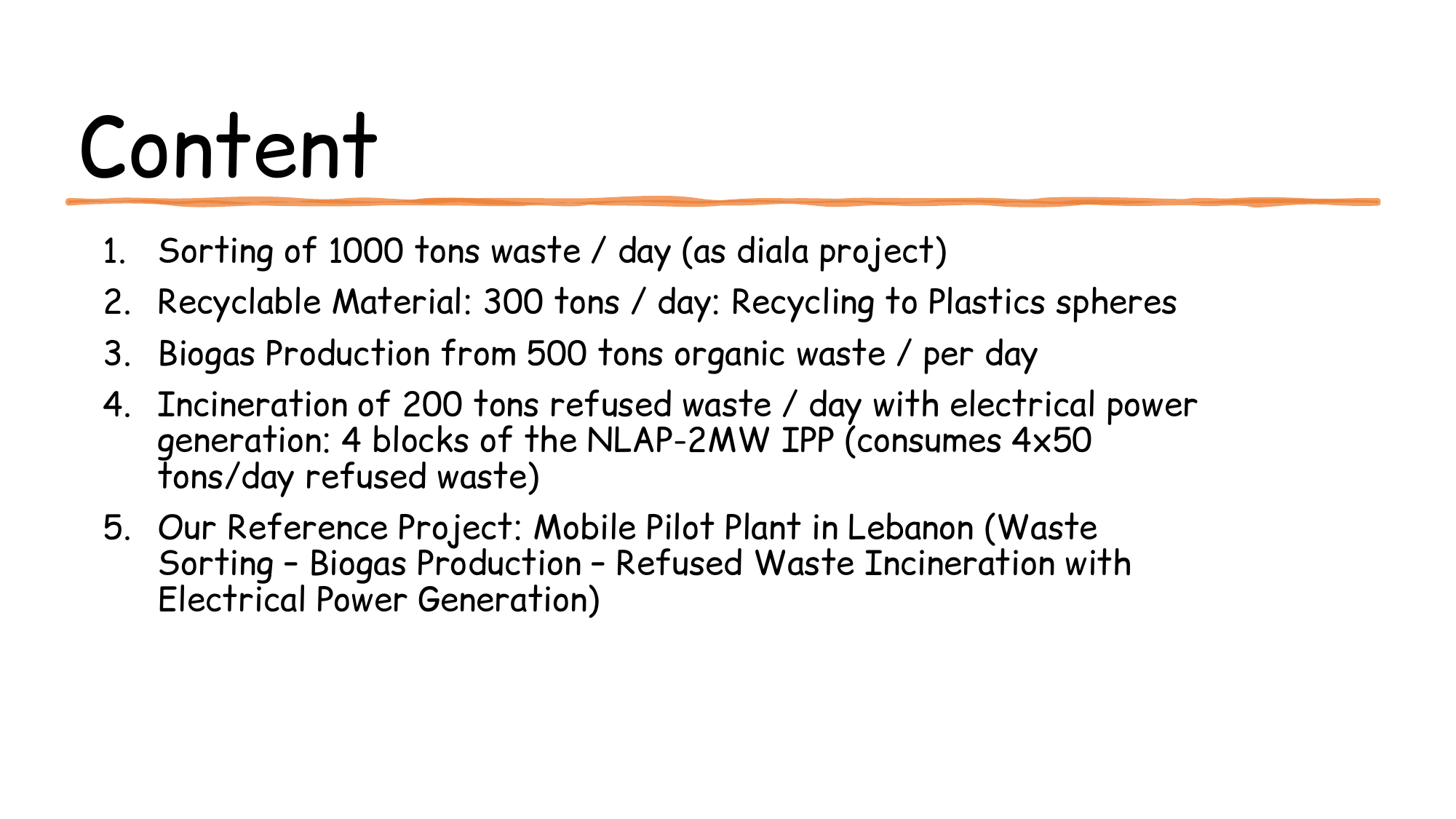

# Content

Sorting of 1000 tons waste / day (as diala project)
Recyclable Material: 300 tons / day: Recycling to Plastics spheres
Biogas Production from 500 tons organic waste / per day
Incineration of 200 tons refused waste / day with electrical power generation: 4 blocks of the NLAP-2MW IPP (consumes 4x50 tons/day refused waste)
Our Reference Project: Mobile Pilot Plant in Lebanon (Waste Sorting – Biogas Production – Refused Waste Incineration with Electrical Power Generation)